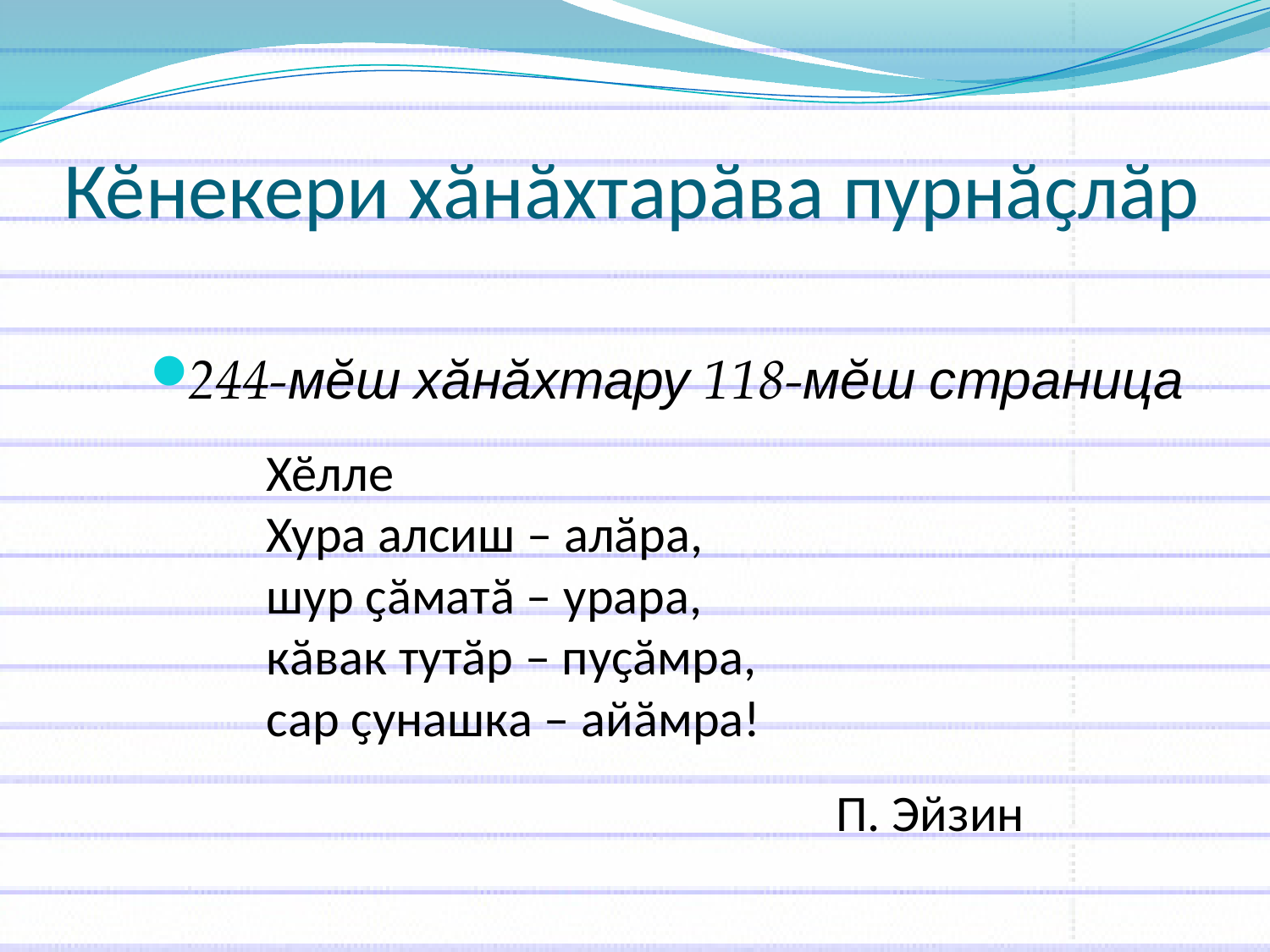

# Кӗнекери хӑнӑхтарӑва пурнӑҫлӑр
244-мӗш хӑнӑхтару 118-мӗш страница
Хӗлле
Хура алсиш – алӑра,
шур ҫӑматӑ – урара,
кӑвак тутӑр – пуҫӑмра,
сар ҫунашка – айӑмра!

П. Эйзин